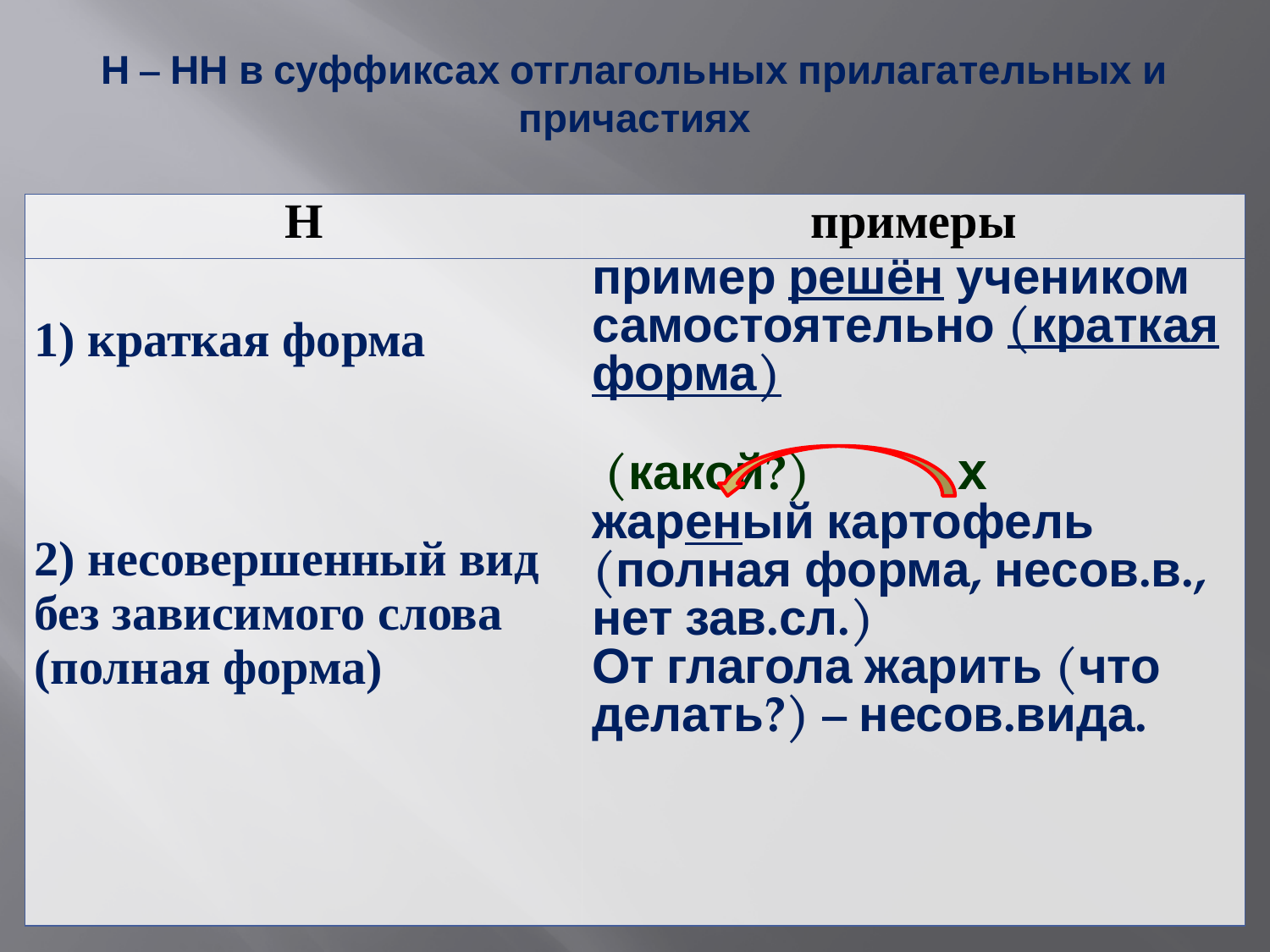

# Н – НН в суффиксах отглагольных прилагательных и причастиях
| Н | примеры |
| --- | --- |
| 1) краткая форма 2) несовершенный вид без зависимого слова (полная форма) | пример решён учеником самостоятельно (краткая форма) (какой?) х жареный картофель (полная форма, несов.в., нет зав.сл.) От глагола жарить (что делать?) – несов.вида. |